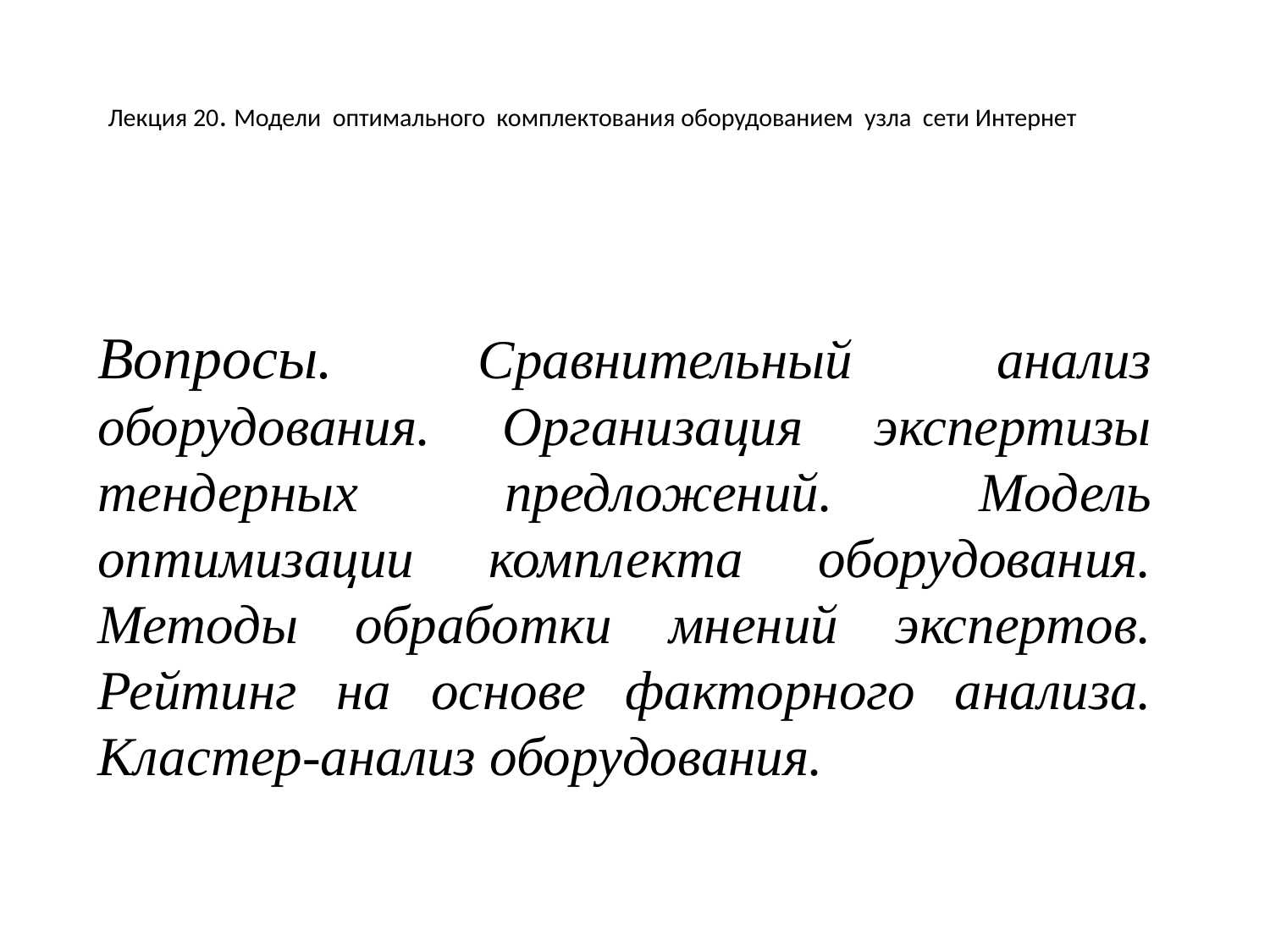

# Лекция 20. Модели  оптимального  комплектования оборудованием  узла  сети Интернет
Вопросы. Сравнительный анализ оборудования. Организация экспертизы тендерных предложений. Модель оптимизации комплекта оборудования. Методы обработки мнений экспертов. Рейтинг на основе факторного анализа. Кластер-анализ оборудования.